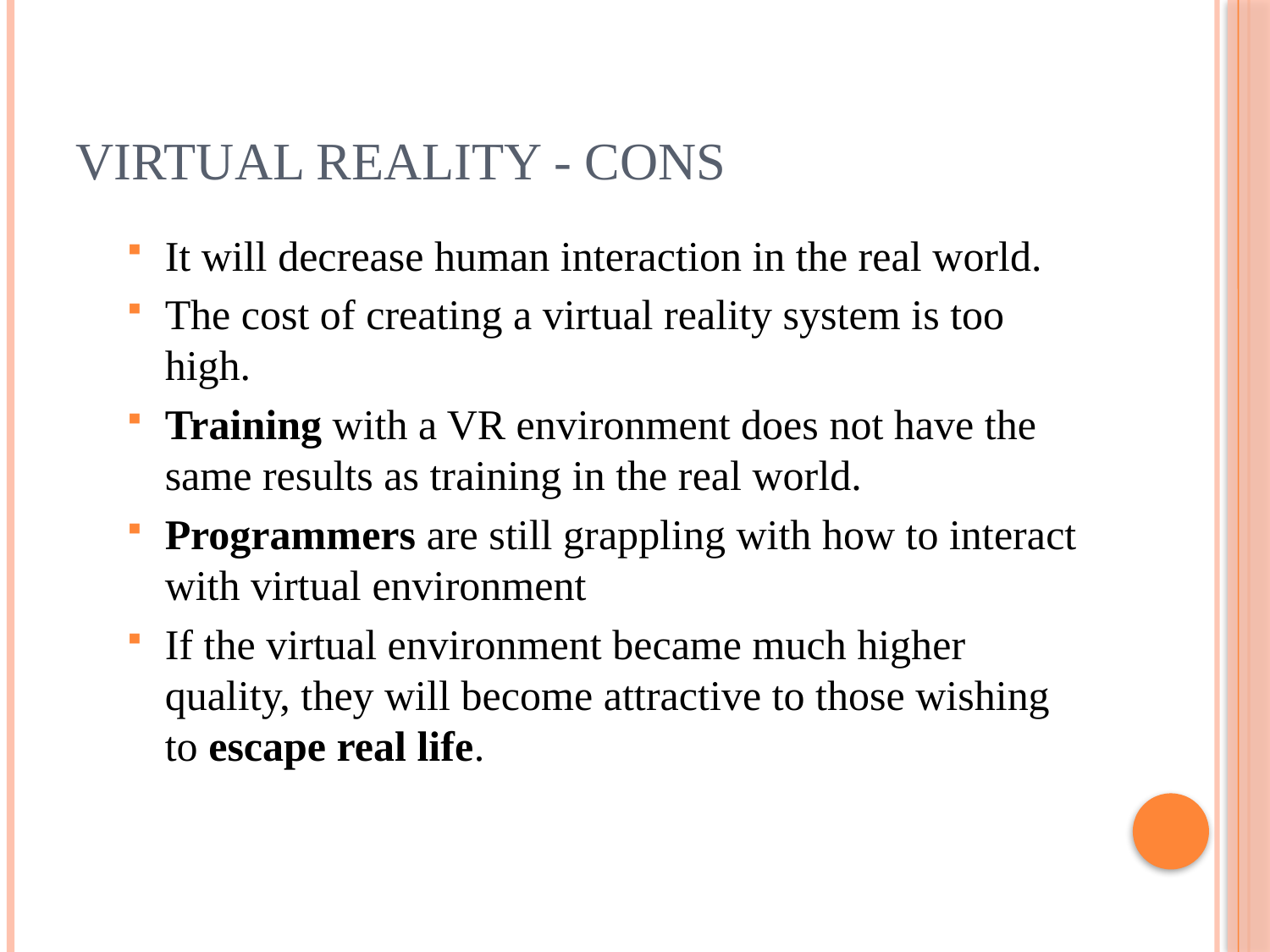

# Virtual Reality - Cons
It will decrease human interaction in the real world.
The cost of creating a virtual reality system is too high.
Training with a VR environment does not have the same results as training in the real world.
Programmers are still grappling with how to interact with virtual environment
If the virtual environment became much higher quality, they will become attractive to those wishing to escape real life.